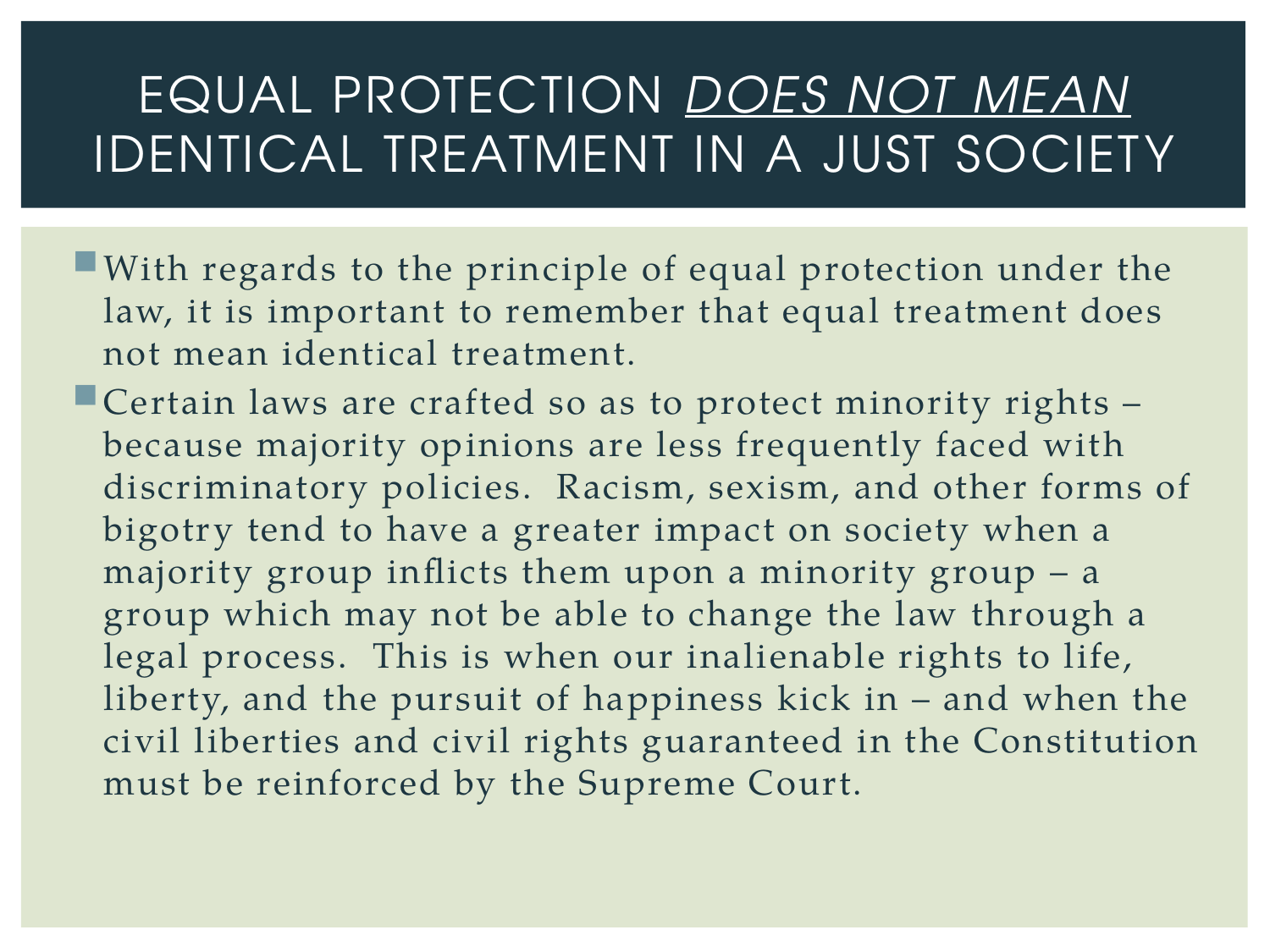

# Equal protection does not mean identical treatment in a just society
With regards to the principle of equal protection under the law, it is important to remember that equal treatment does not mean identical treatment.
Certain laws are crafted so as to protect minority rights – because majority opinions are less frequently faced with discriminatory policies.  Racism, sexism, and other forms of bigotry tend to have a greater impact on society when a majority group inflicts them upon a minority group – a group which may not be able to change the law through a legal process.  This is when our inalienable rights to life, liberty, and the pursuit of happiness kick in – and when the civil liberties and civil rights guaranteed in the Constitution must be reinforced by the Supreme Court.